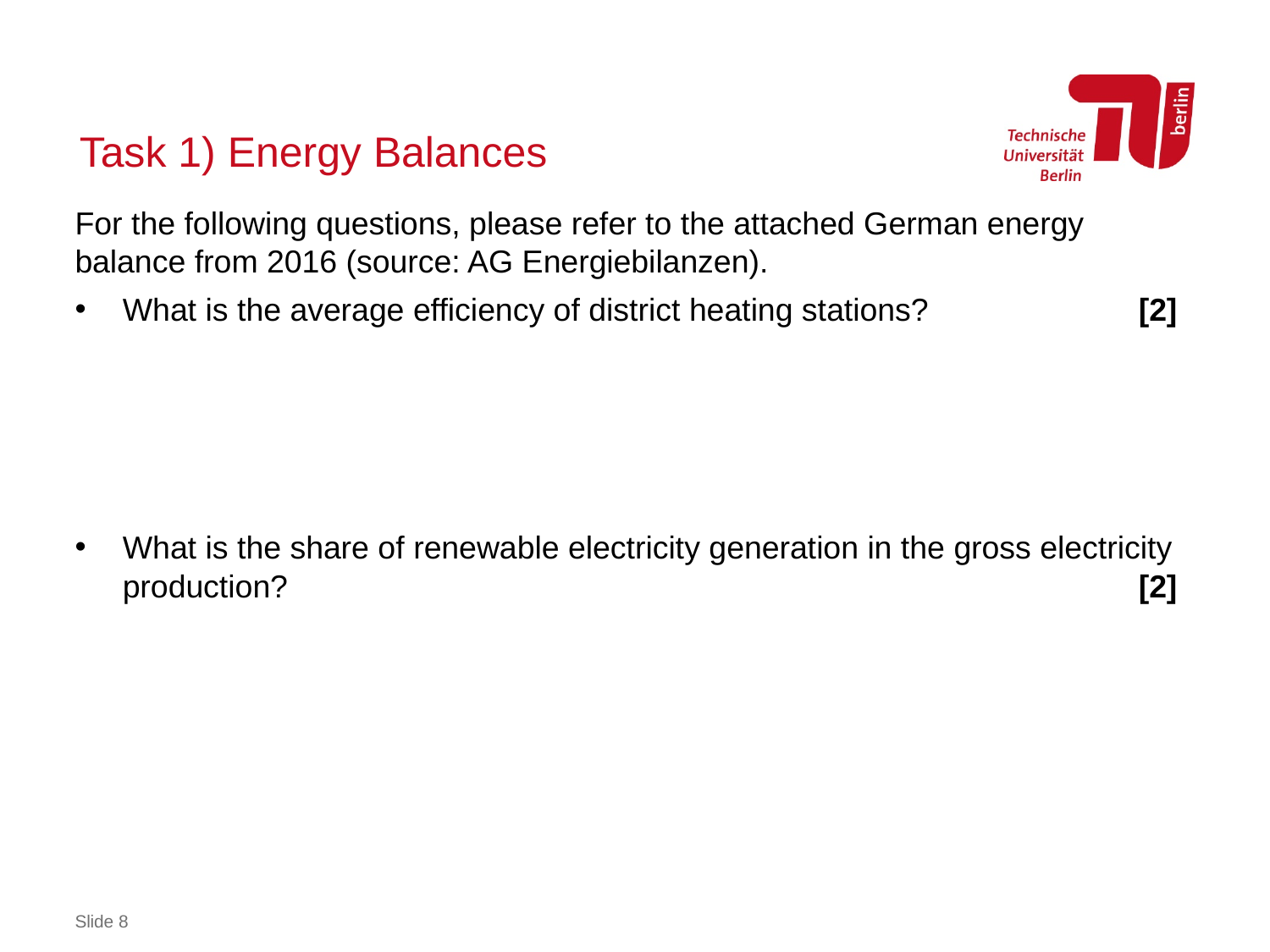

# Task 1) Energy Balances
For the following questions, please refer to the attached German energy balance from 2016 (source: AG Energiebilanzen).
What is the average efficiency of district heating stations?		[2]

What is the share of renewable electricity generation in the gross electricity production? 							[2]

Slide 8